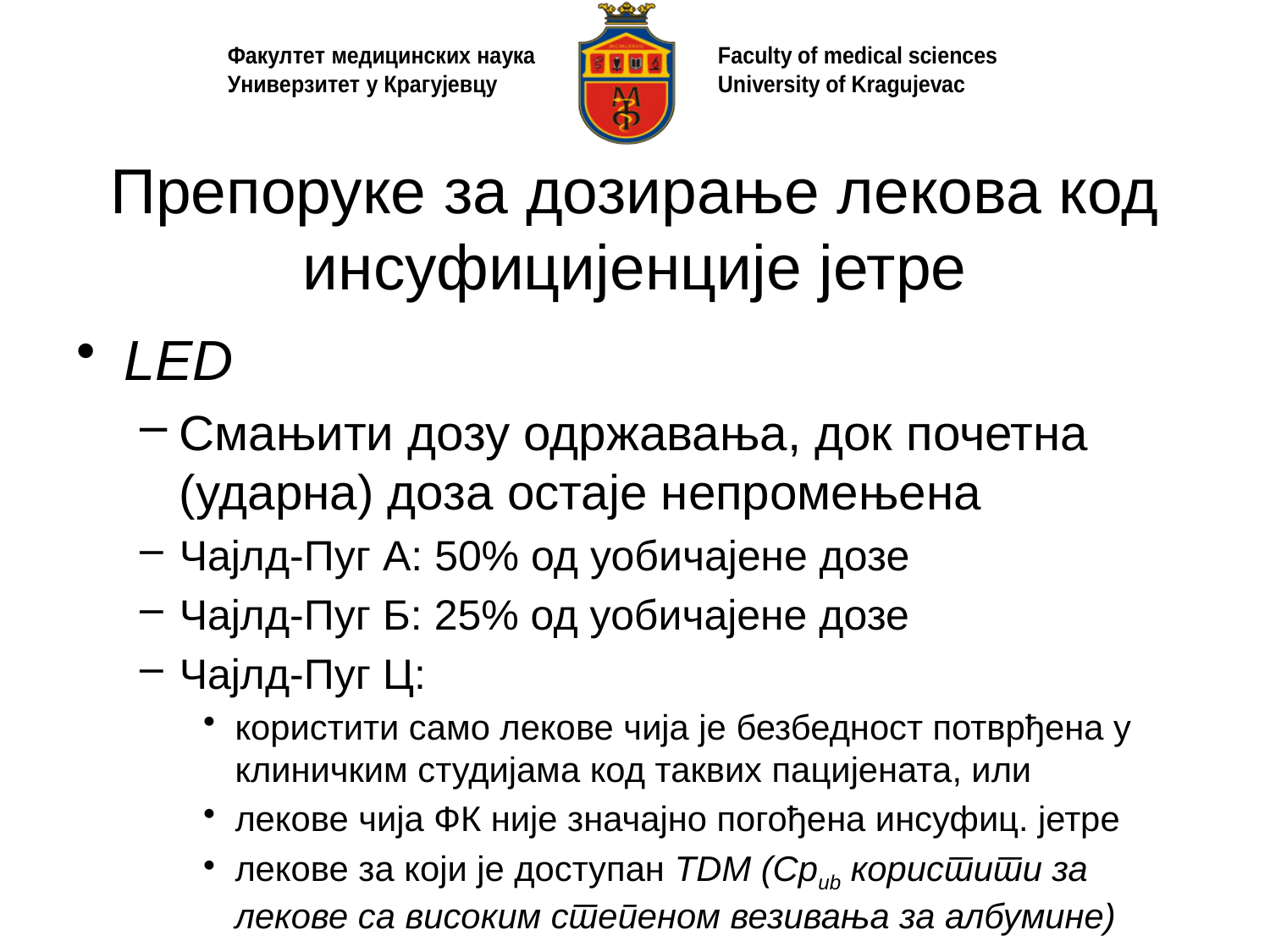

# Препоруке за дозирање лекова код инсуфицијенције јетре
LED
Смањити дозу одржавања, док почетна (ударна) доза остаје непромењена
Чајлд-Пуг А: 50% од уобичајене дозе
Чајлд-Пуг Б: 25% од уобичајене дозе
Чајлд-Пуг Ц:
користити само лекове чија је безбедност потврђена у клиничким студијама код таквих пацијената, или
лекове чија ФК није значајно погођена инсуфиц. јетре
лекове за који је доступан TDM (Cpub користити за лекове са високим степеном везивања за албумине)